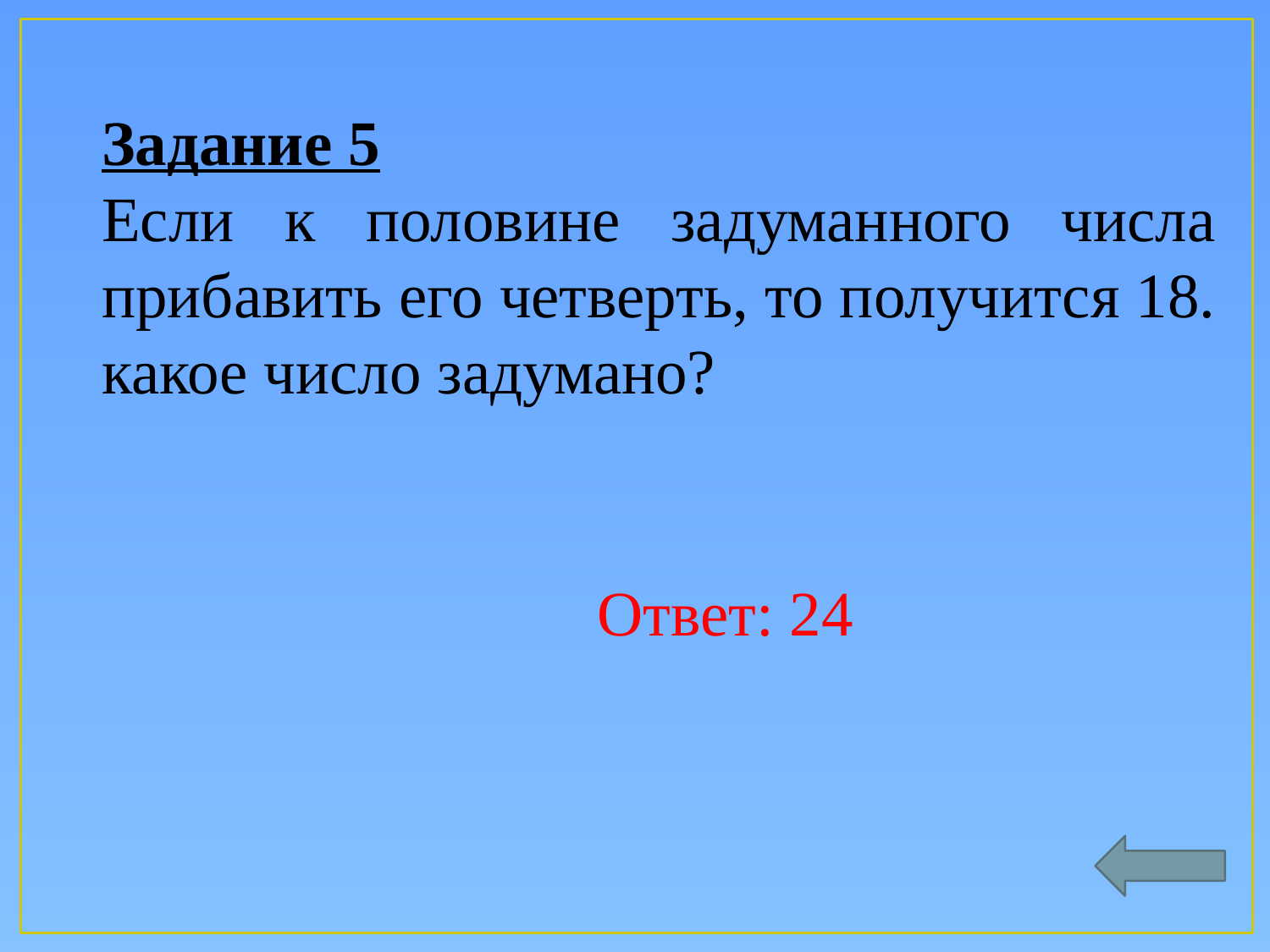

Задание 5
Если к половине задуманного числа прибавить его четверть, то получится 18. какое число задумано?
Ответ: 24